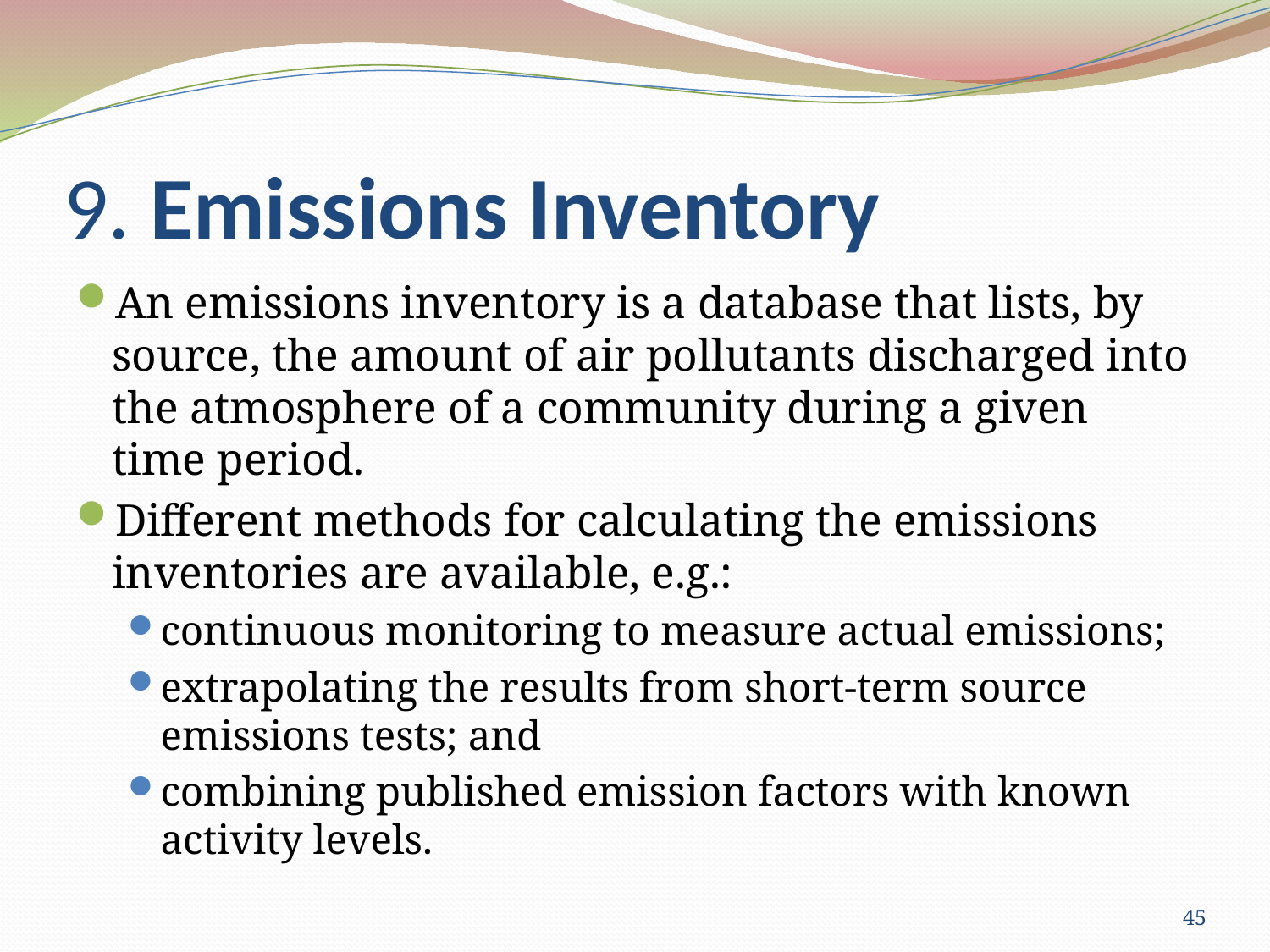

# 9. Emissions Inventory
An emissions inventory is a database that lists, by source, the amount of air pollutants discharged into the atmosphere of a community during a given time period.
Different methods for calculating the emissions inventories are available, e.g.:
continuous monitoring to measure actual emissions;
extrapolating the results from short-term source emissions tests; and
combining published emission factors with known activity levels.

45